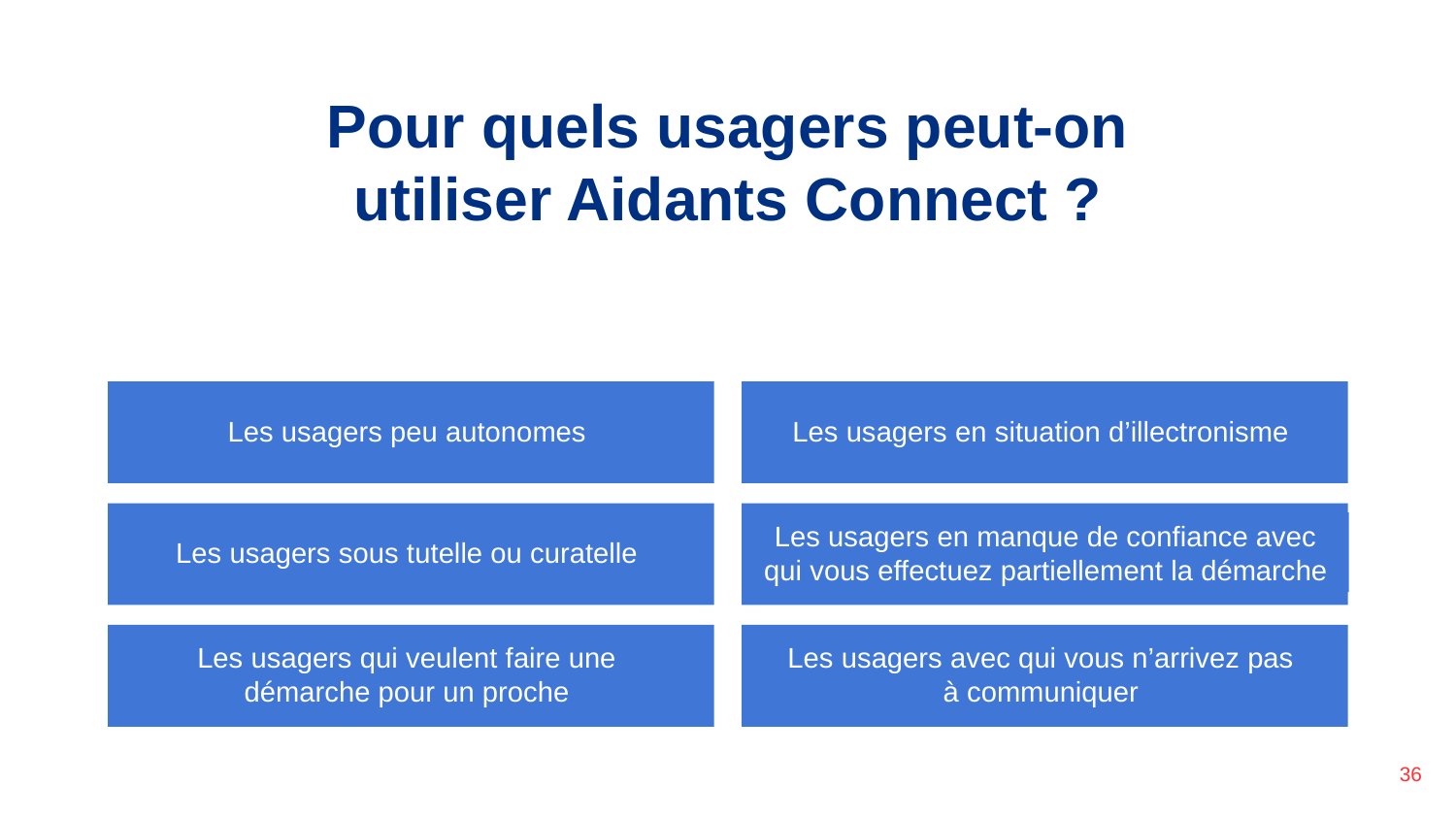

Pour quels usagers peut-on utiliser Aidants Connect ?

Les usagers peu autonomes

Les usagers en situation d’illectronisme

Les usagers sous tutelle ou curatelle

Les usagers en manque de confiance avec qui vous effectuez partiellement la démarche

Les usagers qui veulent faire une démarche pour un proche

Les usagers avec qui vous n’arrivez pas à communiquer
36